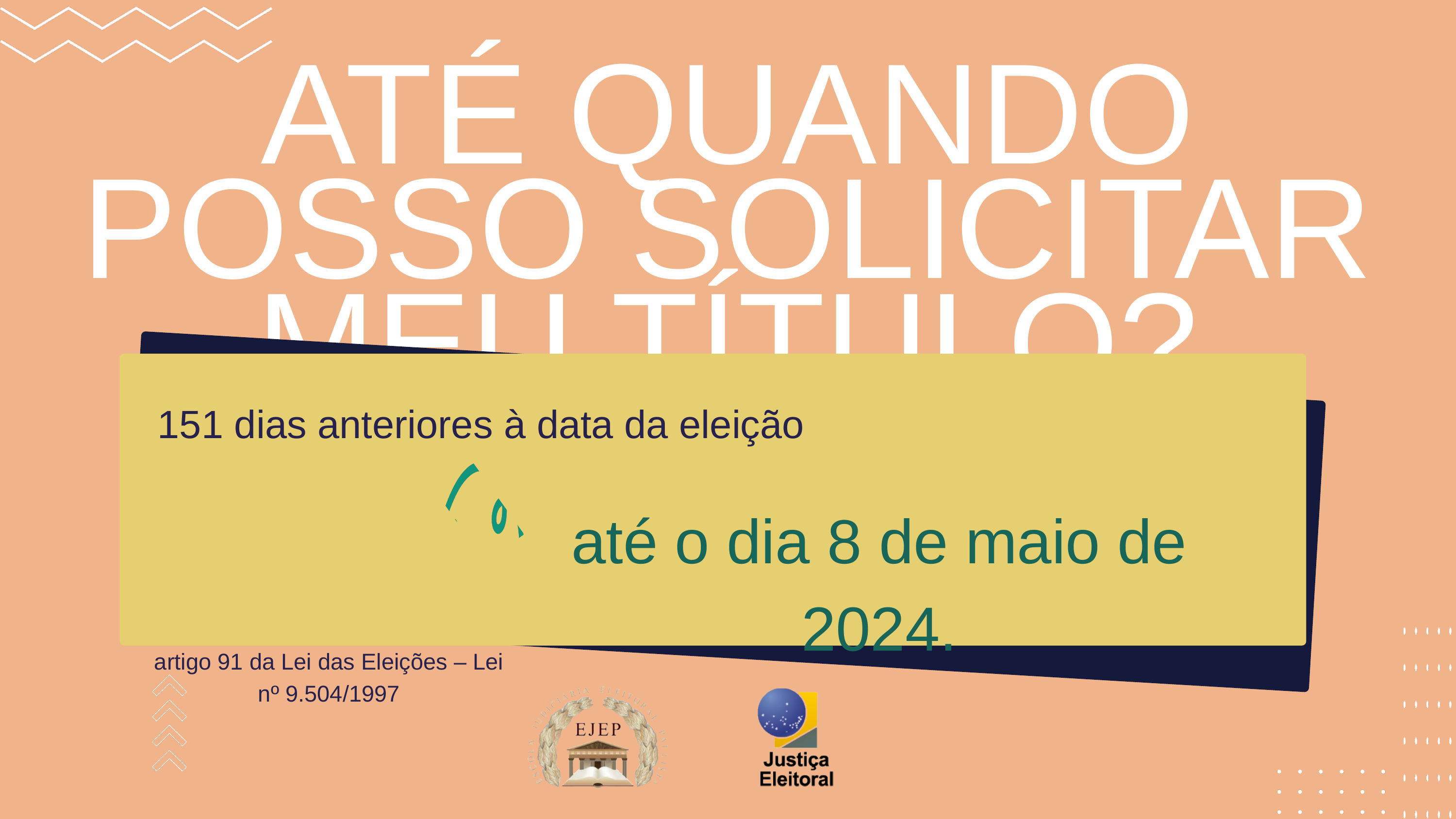

ATÉ QUANDO POSSO SOLICITAR MEU TÍTULO?

151 dias anteriores à data da eleição

até o dia 8 de maio de 2024.
artigo 91 da Lei das Eleições – Lei nº 9.504/1997